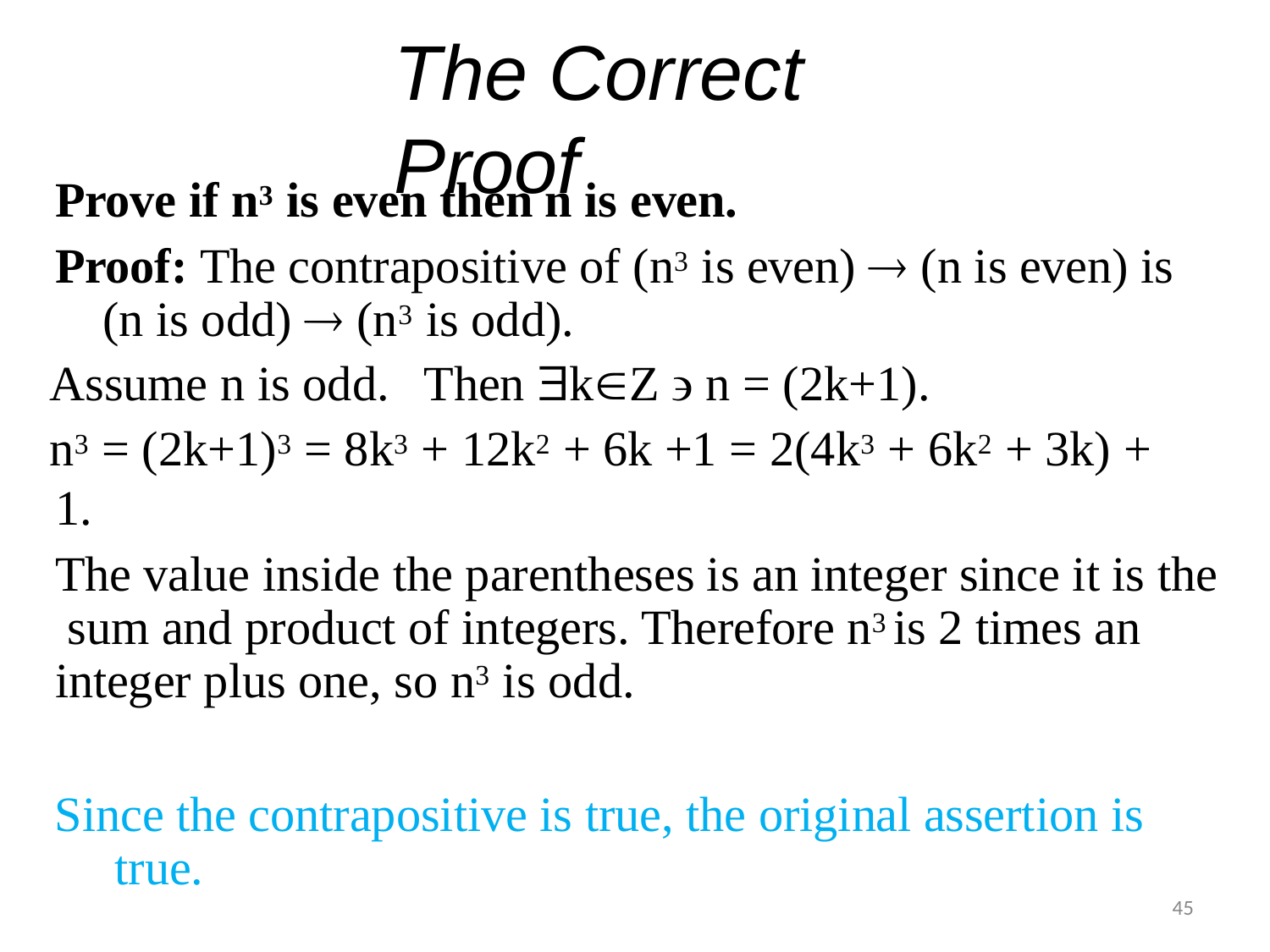

# The Correct Proof
Prove if n3 is even then n is even.
Proof: The contrapositive of (n3 is even) → (n is even) is  (n is odd) → (n3 is odd).
Assume n is odd.	Then ∃k∈Z ∋ n = (2k+1).
n3 = (2k+1)3 = 8k3 + 12k2 + 6k +1 = 2(4k3 + 6k2 + 3k) + 1.
The value inside the parentheses is an integer since it is the  sum and product of integers. Therefore n3 is 2 times an  integer plus one, so n3 is odd.

Since the contrapositive is true, the original assertion is  true.
45